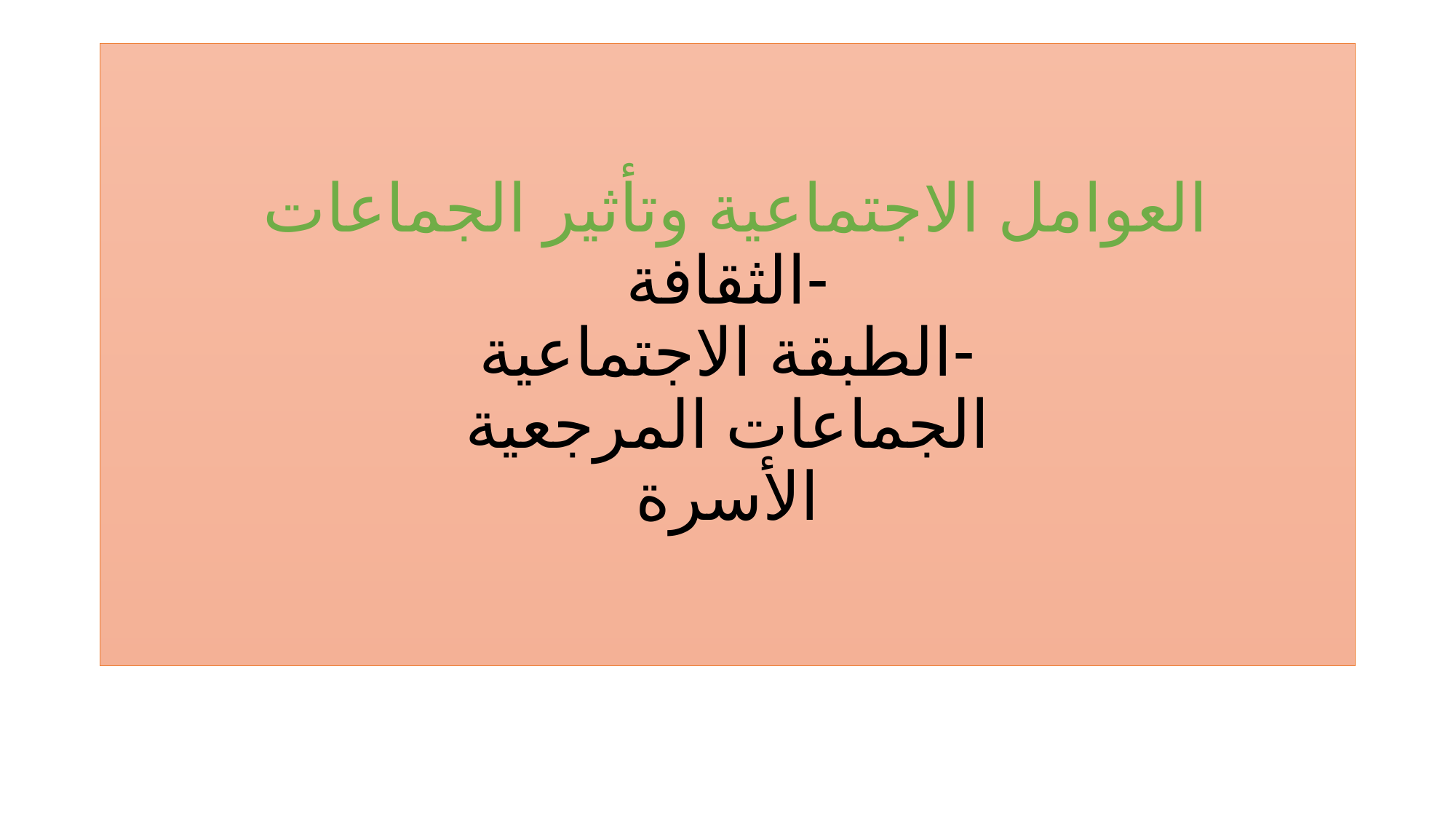

# العوامل الاجتماعية وتأثير الجماعات -الثقافة -الطبقة الاجتماعية الجماعات المرجعية الأسرة